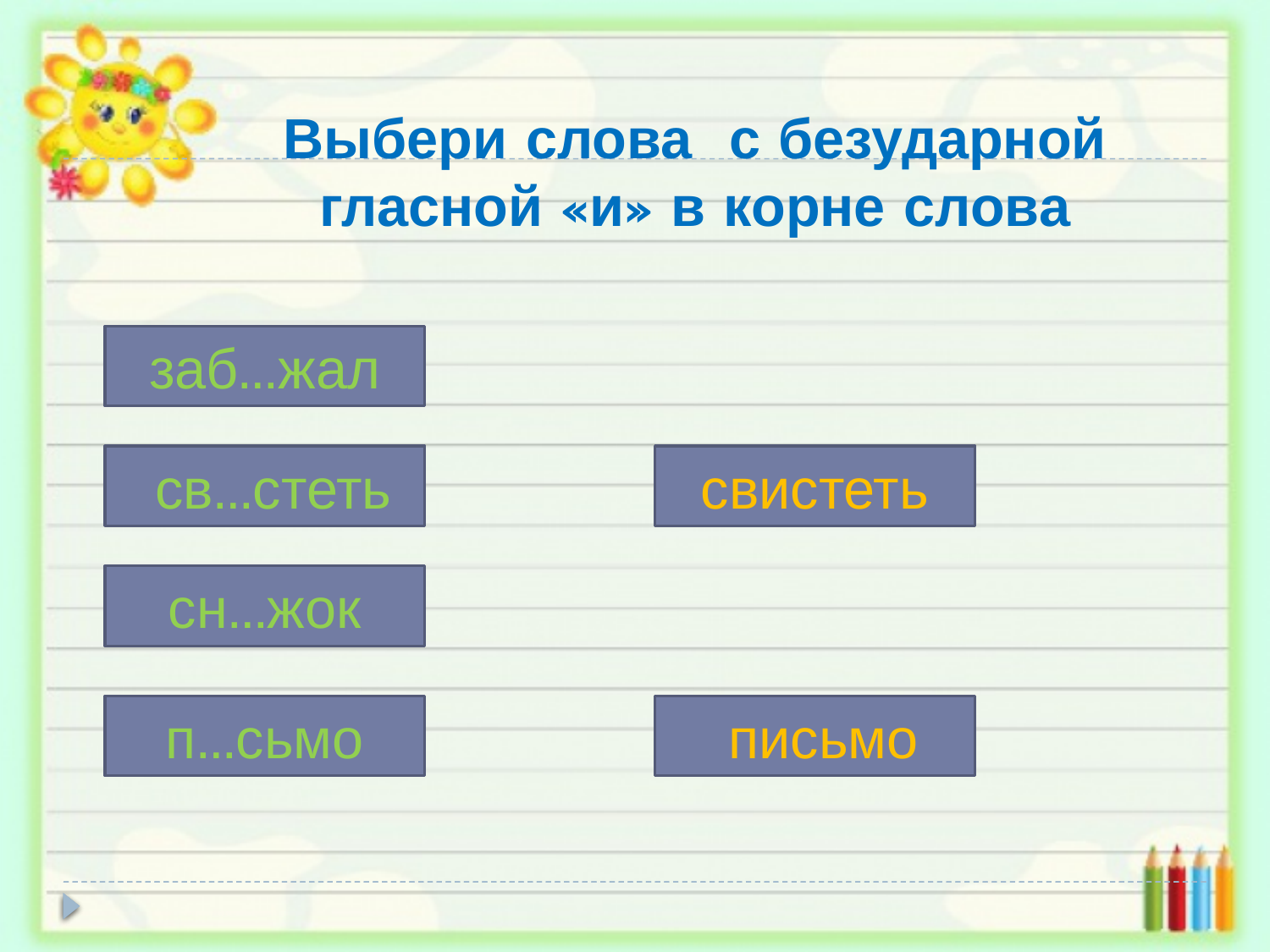

Выбери слова  с безударной гласной «и» в корне слова
заб…жал
 св…стеть
свистеть
сн…жок
п…сьмо
 письмо